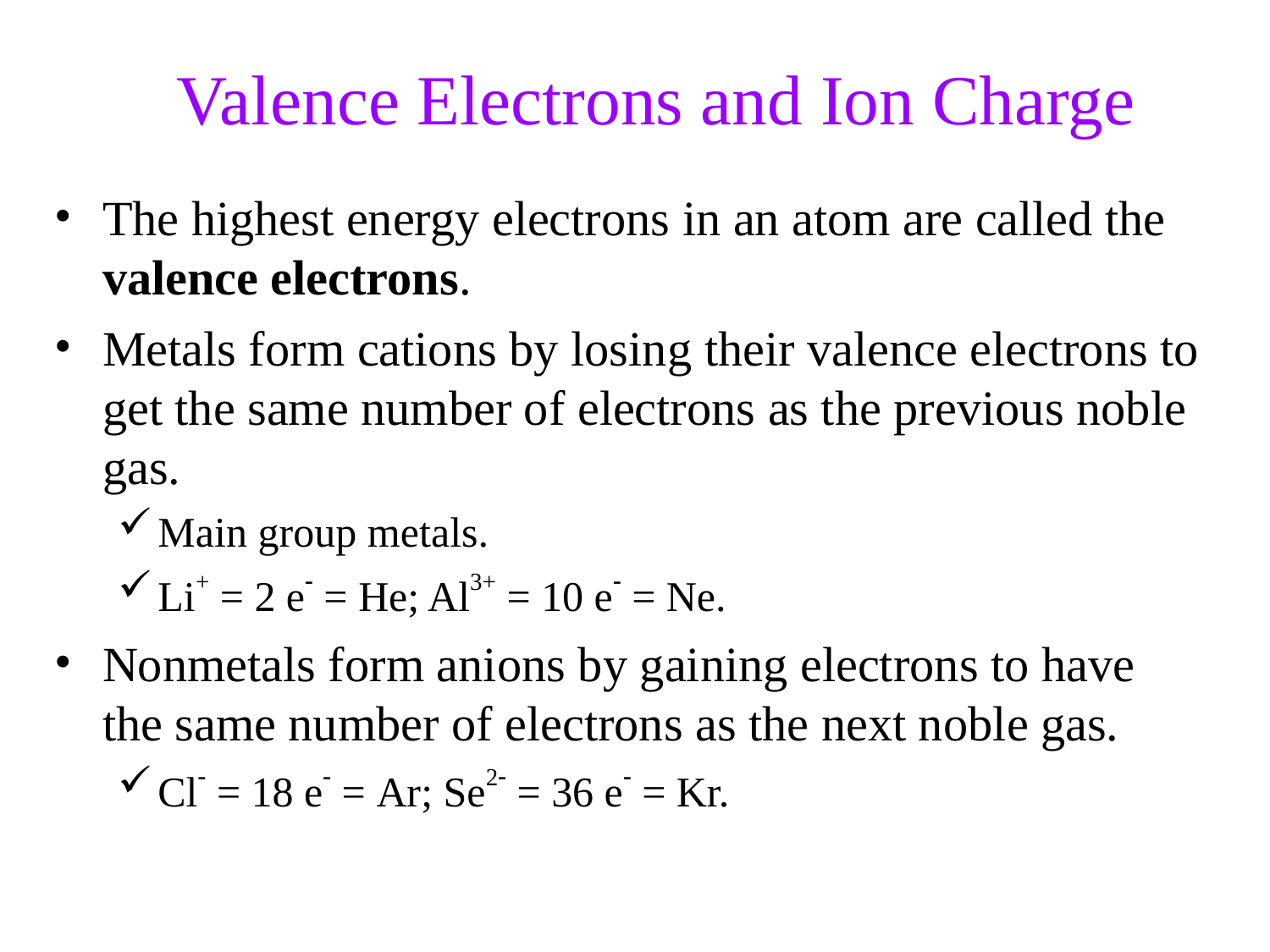

Valence Electrons and Ion Charge
The highest energy electrons in an atom are called the valence electrons.
Metals form cations by losing their valence electrons to get the same number of electrons as the previous noble gas.
Main group metals.
Li+ = 2 e− = He; Al3+ = 10 e− = Ne.
Nonmetals form anions by gaining electrons to have the same number of electrons as the next noble gas.
Cl− = 18 e− = Ar; Se2− = 36 e− = Kr.